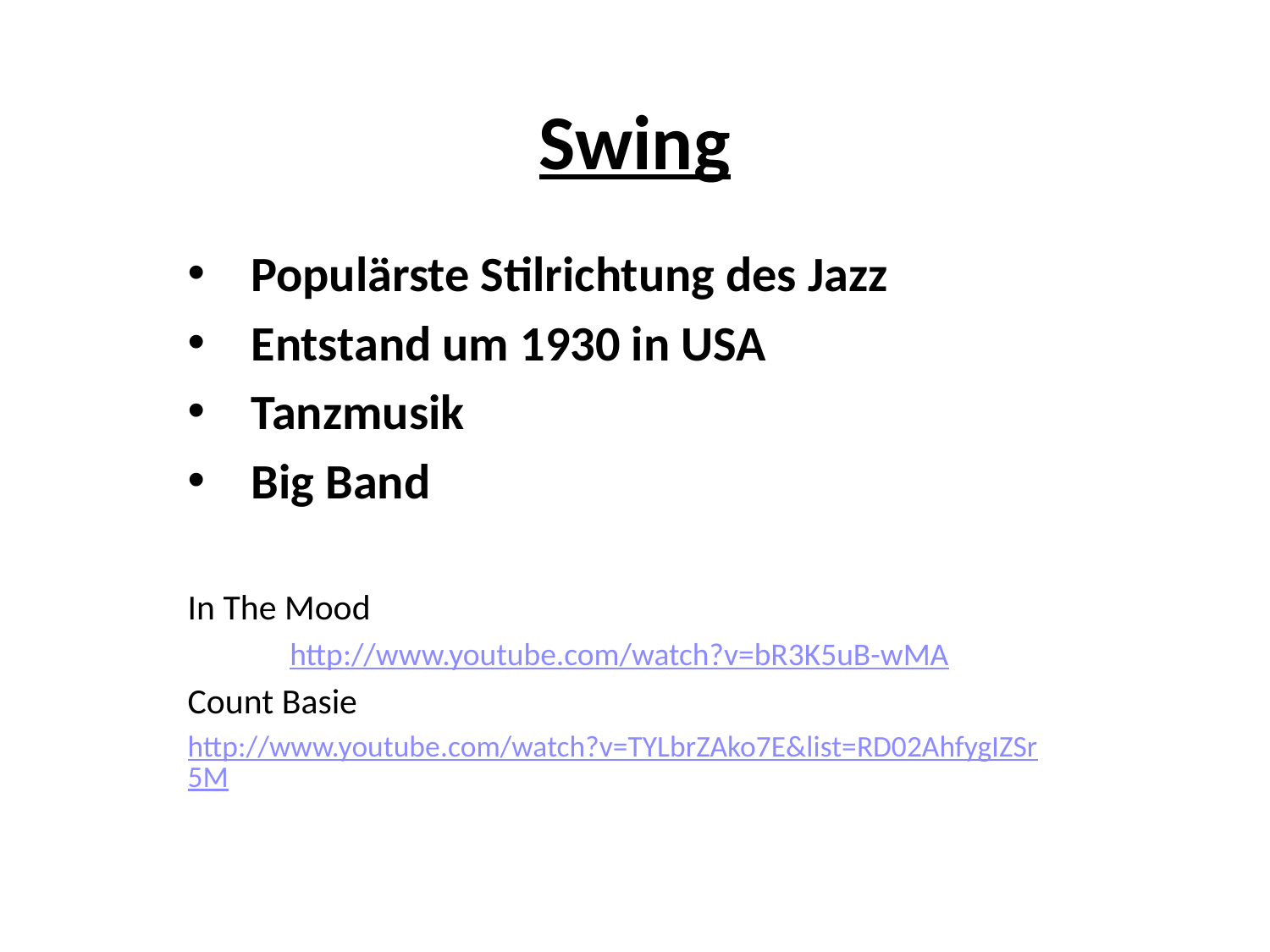

# Swing
Populärste Stilrichtung des Jazz
Entstand um 1930 in USA
Tanzmusik
Big Band

In The Mood
http://www.youtube.com/watch?v=bR3K5uB-wMA
Count Basie
http://www.youtube.com/watch?v=TYLbrZAko7E&list=RD02AhfygIZSr5M